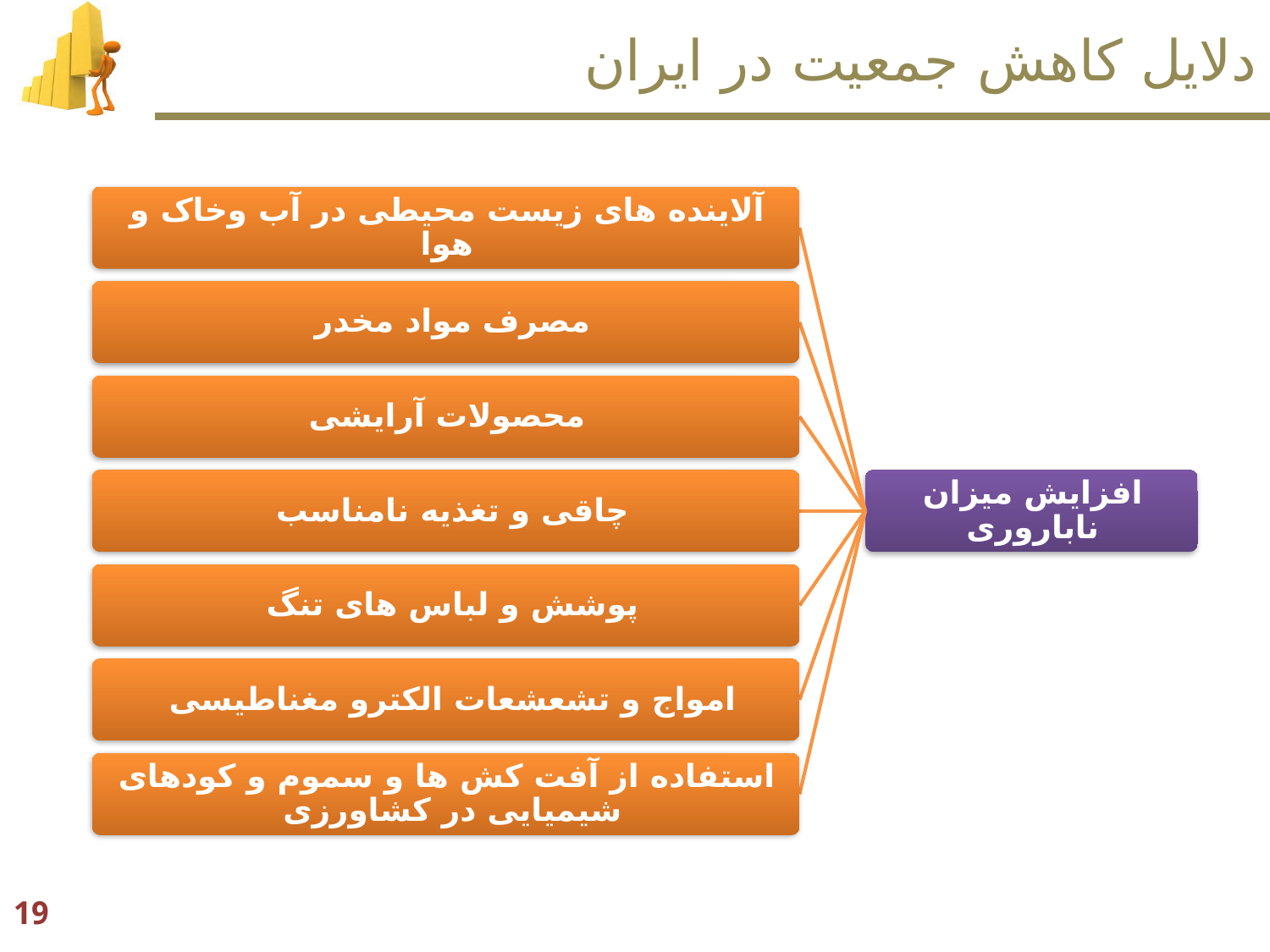

# دلایل کاهش جمعیت در ایران
افزایش میزان ناباروری

آلاینده های زیست محیطی در آب وخاک و هوا

مصرف مواد مخدر

محصولات آرایشی

چاقی و تغذیه نامناسب

پوشش و لباس های تنگ

امواج و تشعشعات الکترو مغناطیسی

استفاده از آفت کش ها و سموم و کودهای شیمیایی در کشاورزی